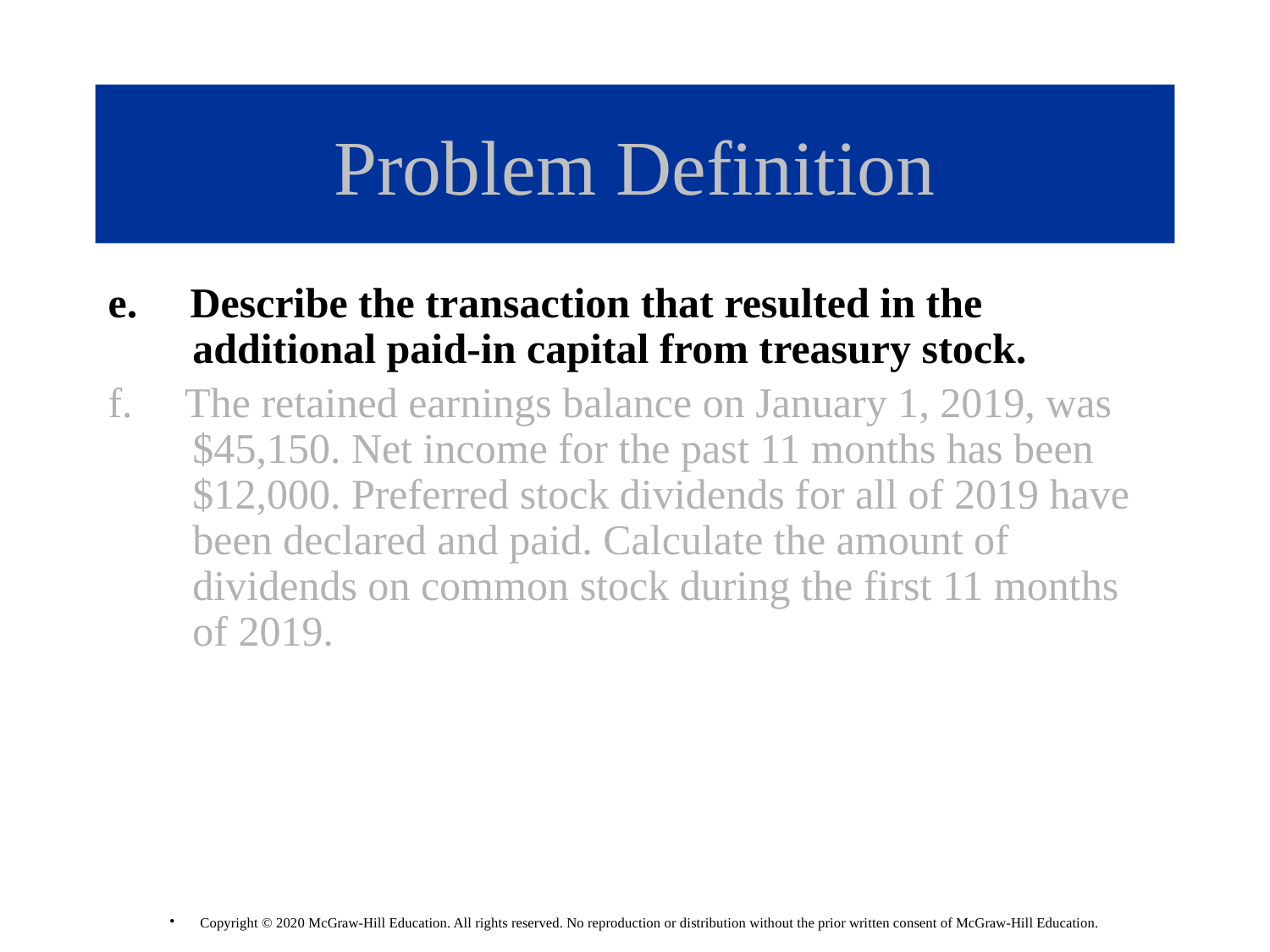

# Problem Definition
e.     Describe the transaction that resulted in the additional paid-in capital from treasury stock.
f.     The retained earnings balance on January 1, 2019, was $45,150. Net income for the past 11 months has been $12,000. Preferred stock dividends for all of 2019 have been declared and paid. Calculate the amount of dividends on common stock during the first 11 months of 2019.